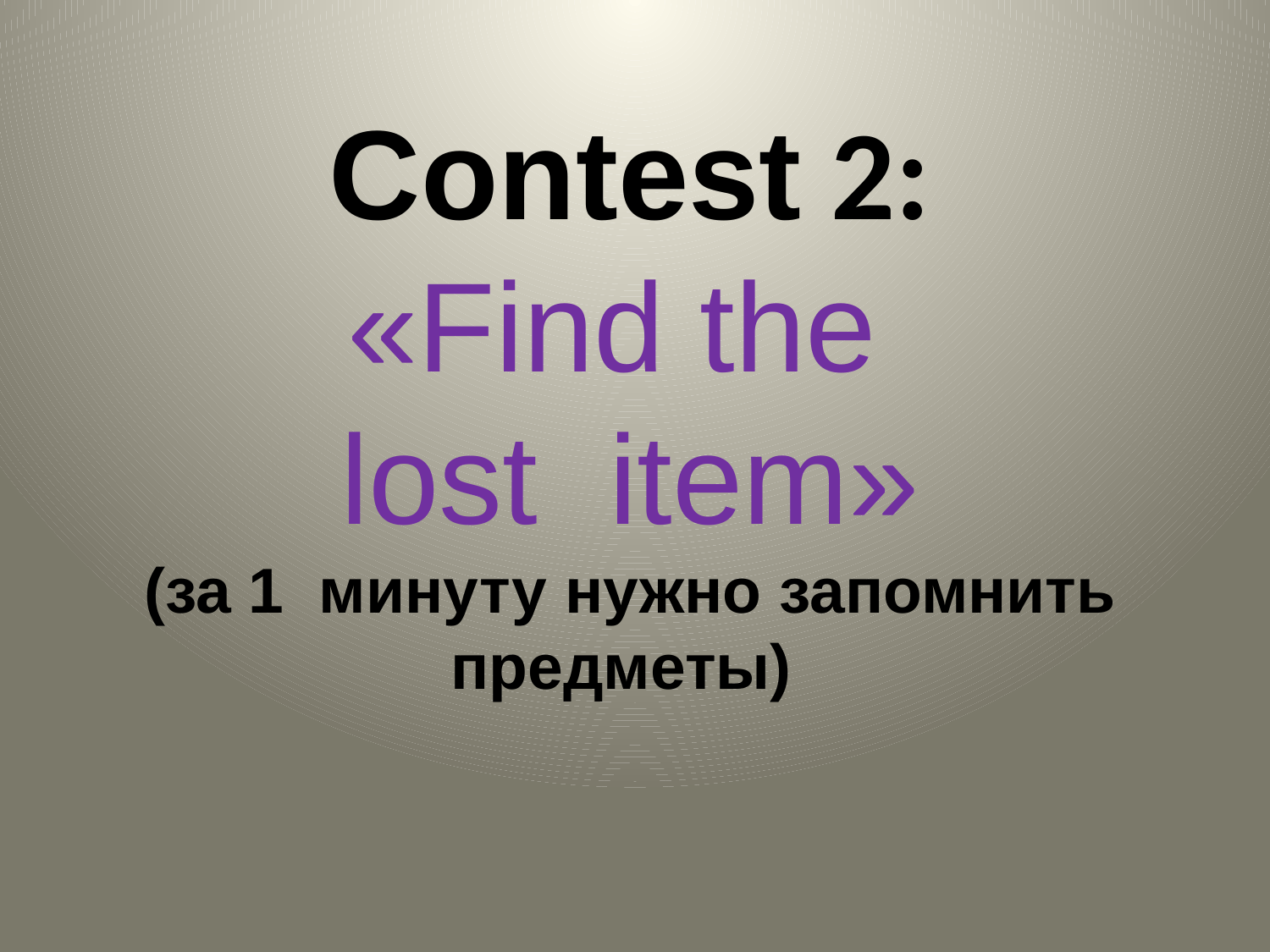

Contest 2:
«Find the
lost  item»
(за 1  минуту нужно запомнить предметы)